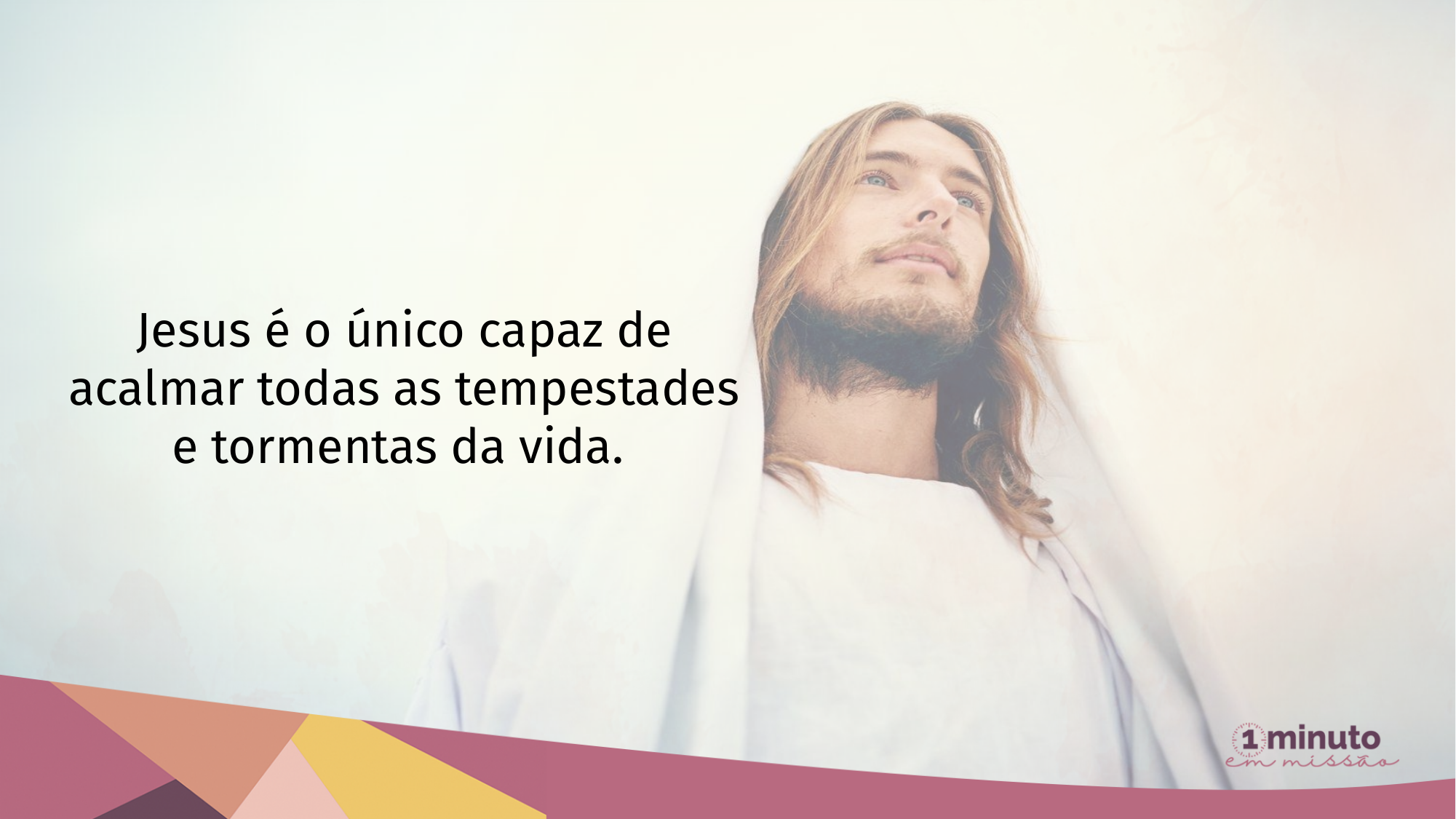

Jesus é o único capaz de acalmar todas as tempestades e tormentas da vida.